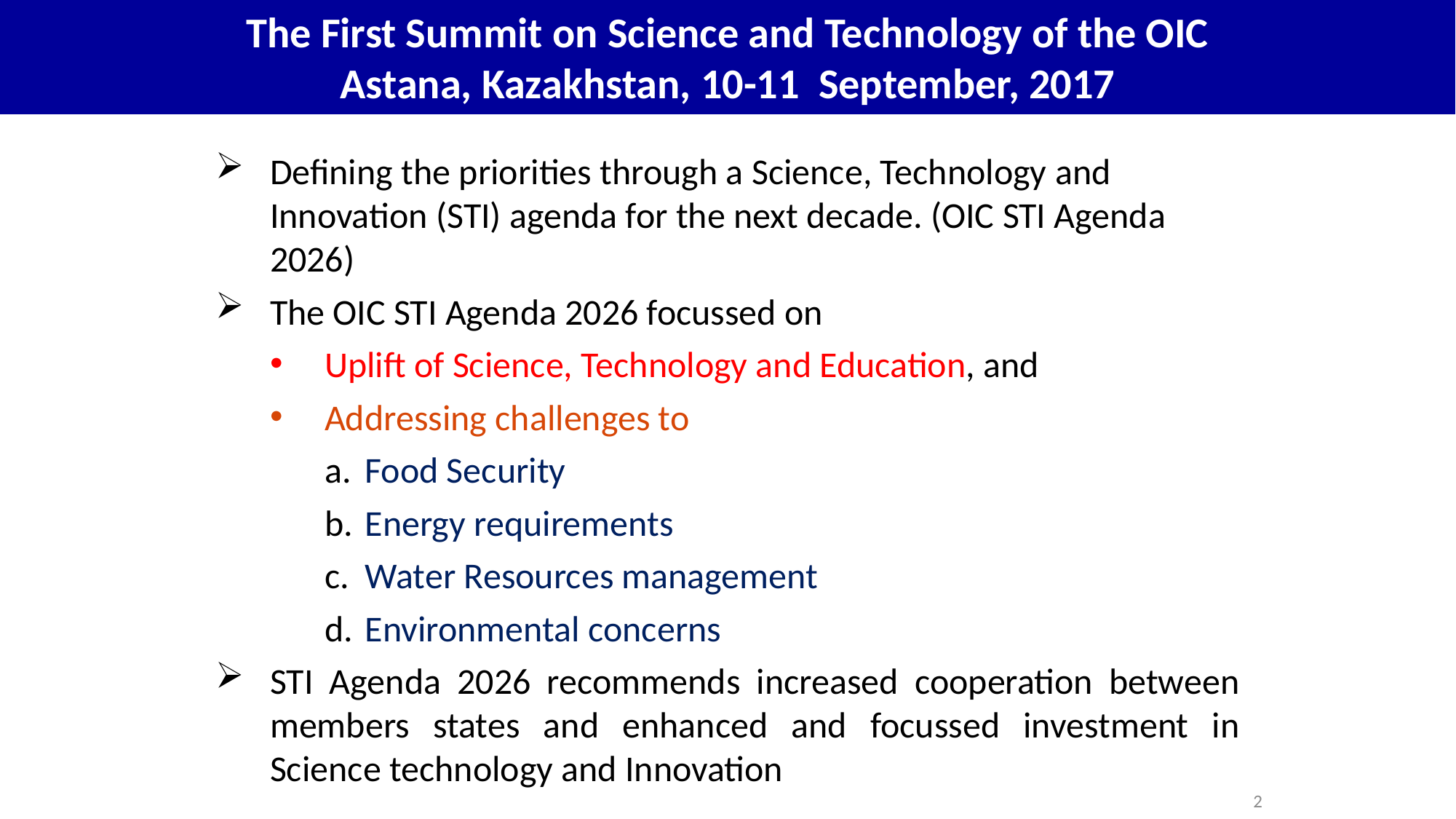

The First Summit on Science and Technology of the OIC
Astana, Kazakhstan, 10-11  September, 2017
Defining the priorities through a Science, Technology and Innovation (STI) agenda for the next decade. (OIC STI Agenda 2026)
The OIC STI Agenda 2026 focussed on
Uplift of Science, Technology and Education, and
Addressing challenges to
a.	Food Security
b.	Energy requirements
c.	Water Resources management
d.	Environmental concerns
STI Agenda 2026 recommends increased cooperation between members states and enhanced and focussed investment in Science technology and Innovation
2